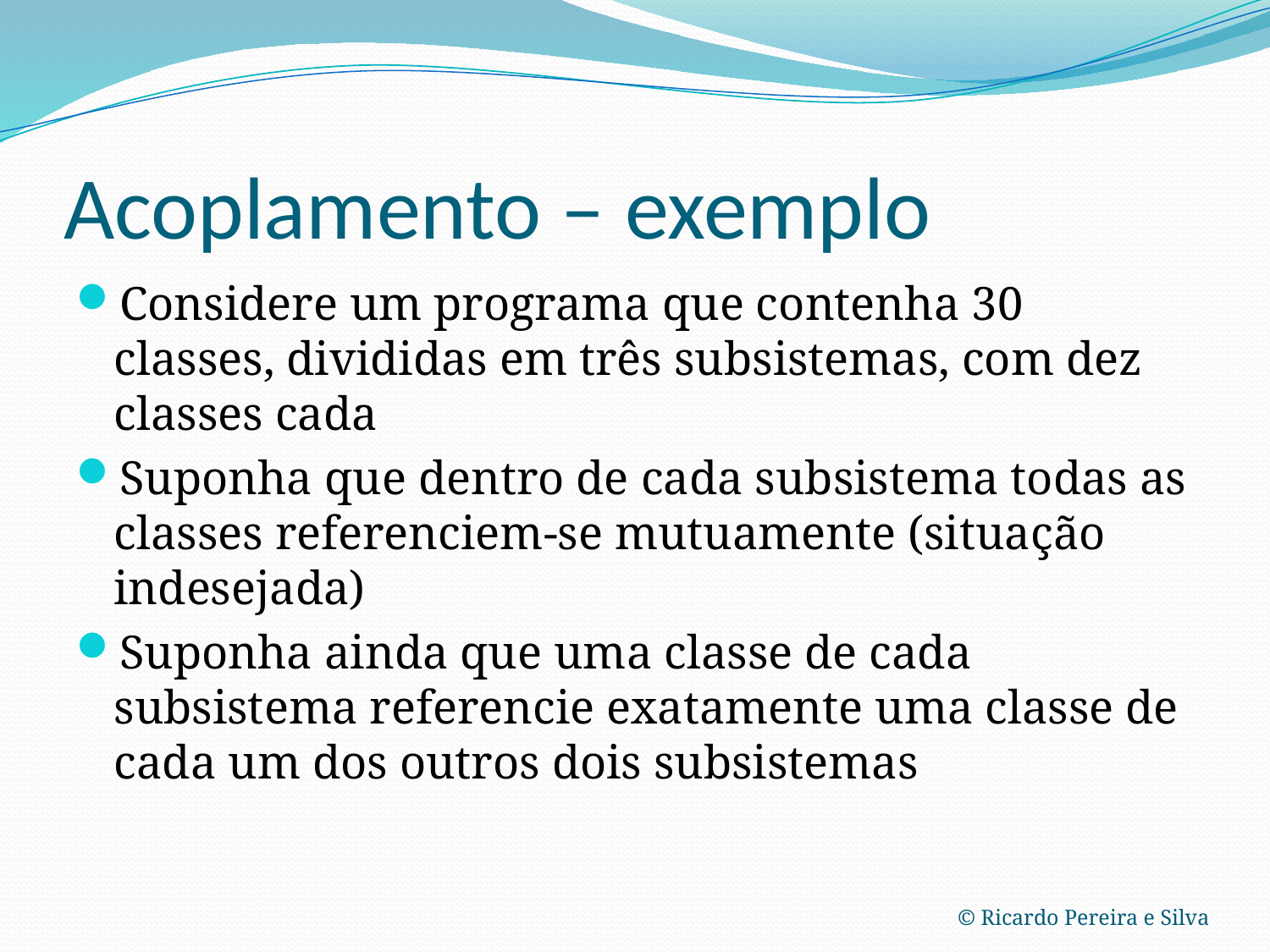

# Acoplamento – exemplo
Considere um programa que contenha 30 classes, divididas em três subsistemas, com dez classes cada
Suponha que dentro de cada subsistema todas as classes referenciem-se mutuamente (situação indesejada)
Suponha ainda que uma classe de cada subsistema referencie exatamente uma classe de cada um dos outros dois subsistemas
© Ricardo Pereira e Silva